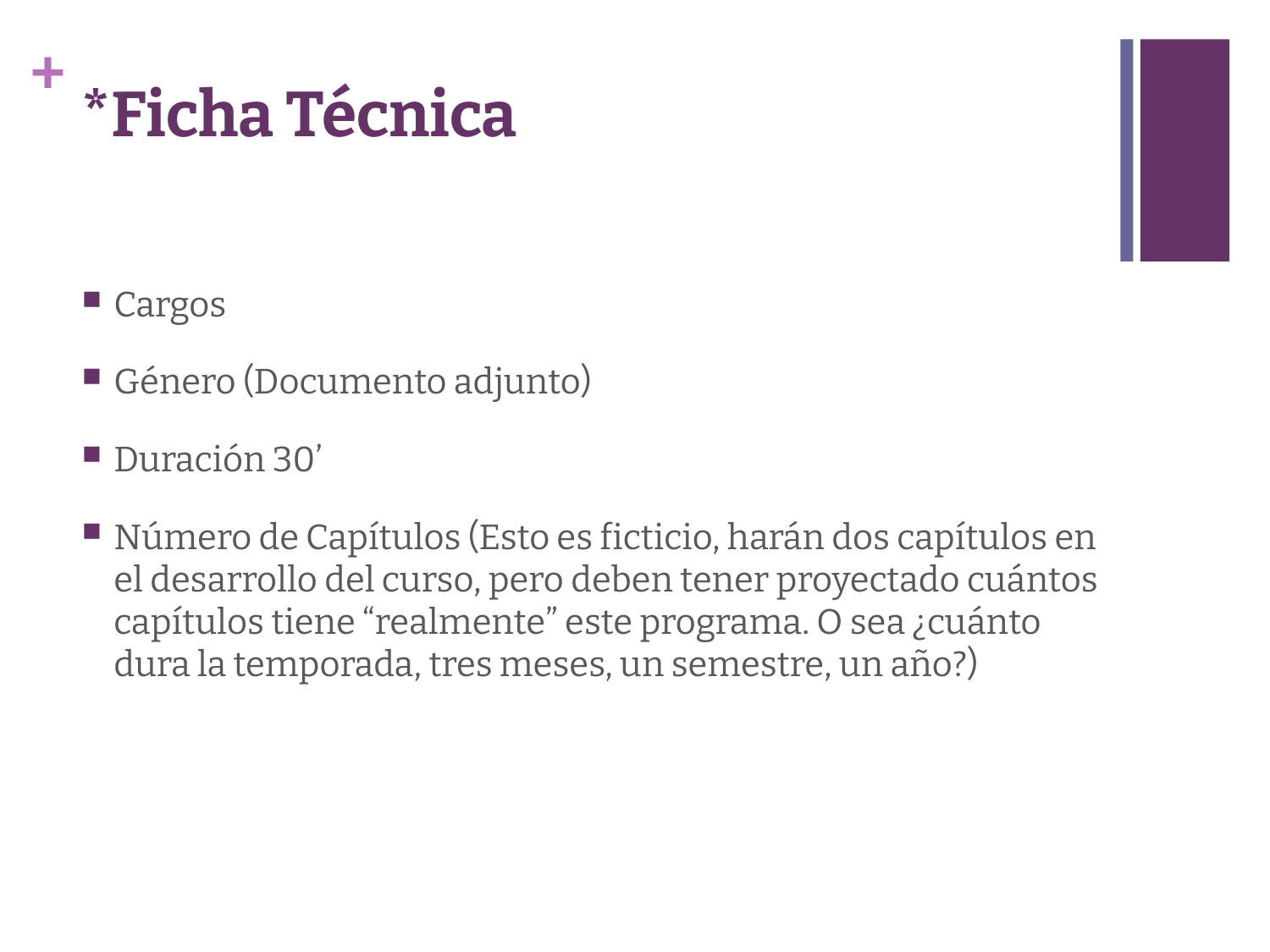

# *Ficha Técnica
Cargos
Género (Documento adjunto)
Duración 30’
Número de Capítulos (Esto es ficticio, harán dos capítulos en el desarrollo del curso, pero deben tener proyectado cuántos capítulos tiene “realmente” este programa. O sea ¿cuánto dura la temporada, tres meses, un semestre, un año?)